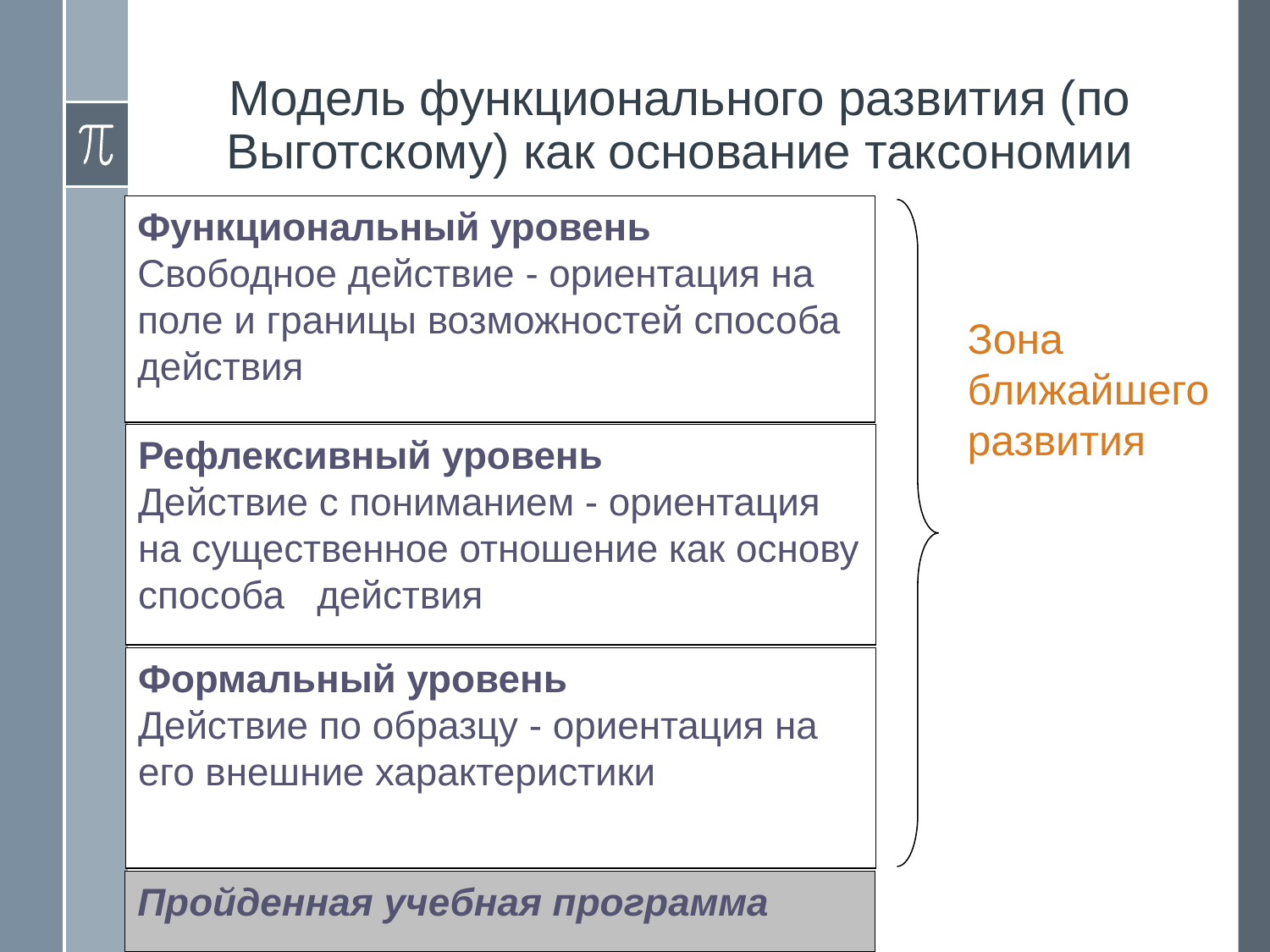

# Модель функционального развития (по Выготскому) как основание таксономии
Функциональный уровень
Свободное действие - ориентация на поле и границы возможностей способа действия

Рефлексивный уровень
Действие с пониманием - ориентация на существенное отношение как основу способа   действия
Формальный уровень
Действие по образцу - ориентация на его внешние характеристики
Пройденная учебная программа
Зона
ближайшего
развития